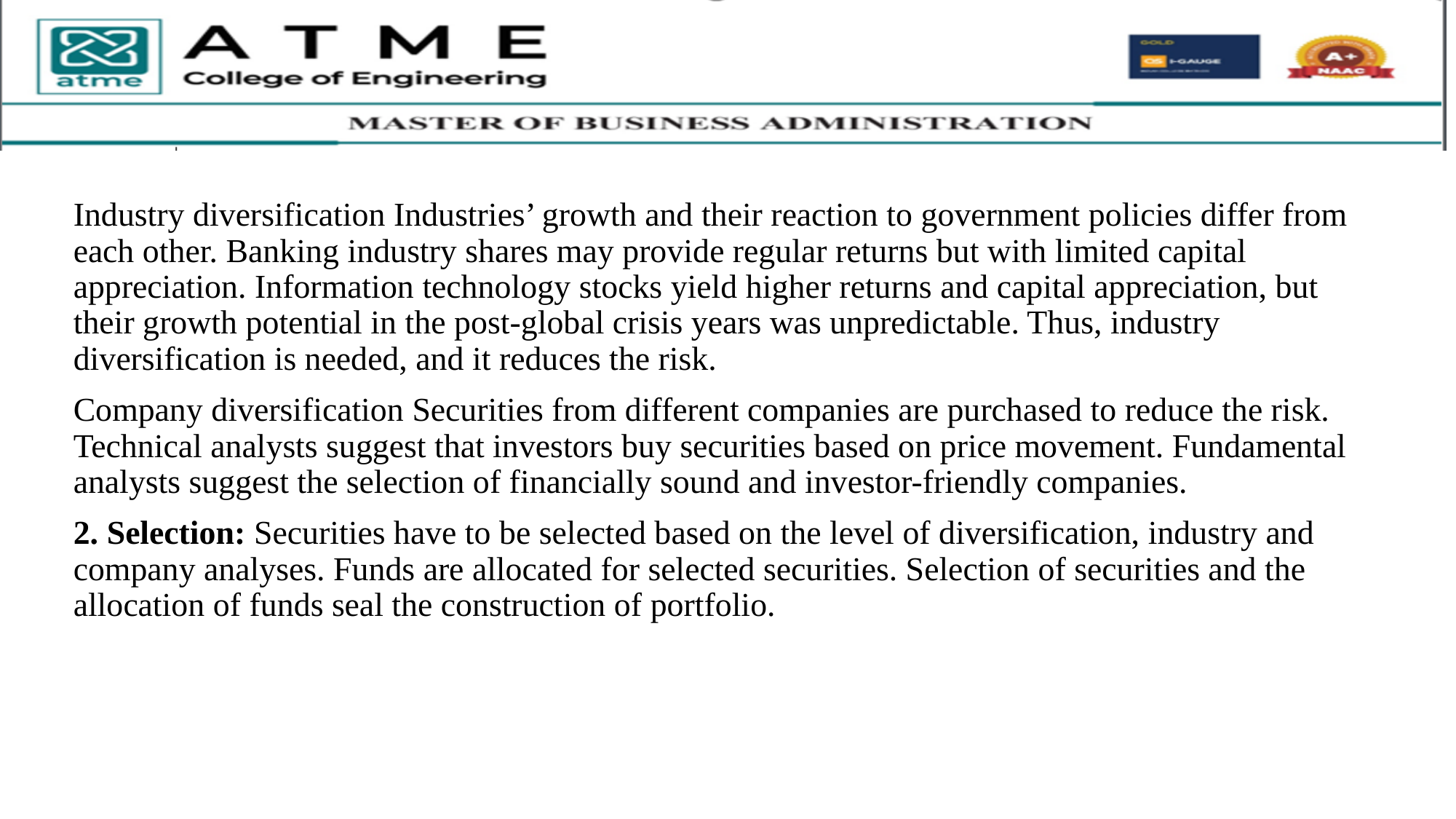

Industry diversification Industries’ growth and their reaction to government policies differ from each other. Banking industry shares may provide regular returns but with limited capital appreciation. Information technology stocks yield higher returns and capital appreciation, but their growth potential in the post-global crisis years was unpredictable. Thus, industry diversification is needed, and it reduces the risk.
Company diversification Securities from different companies are purchased to reduce the risk. Technical analysts suggest that investors buy securities based on price movement. Fundamental analysts suggest the selection of financially sound and investor-friendly companies.
2. Selection: Securities have to be selected based on the level of diversification, industry and company analyses. Funds are allocated for selected securities. Selection of securities and the allocation of funds seal the construction of portfolio.